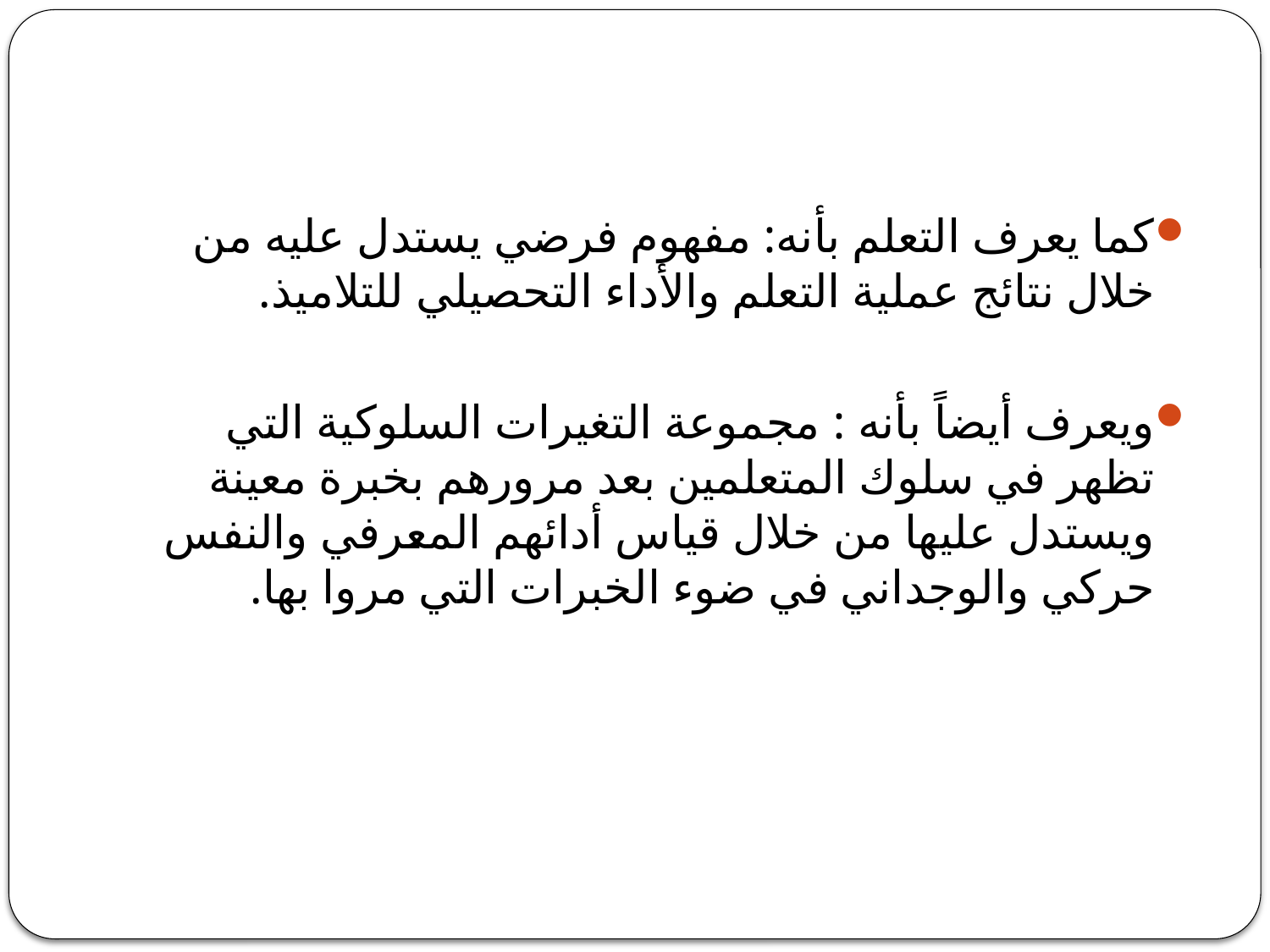

#
كما يعرف التعلم بأنه: مفهوم فرضي يستدل عليه من خلال نتائج عملية التعلم والأداء التحصيلي للتلاميذ.

ويعرف أيضاً بأنه : مجموعة التغيرات السلوكية التي تظهر في سلوك المتعلمين بعد مرورهم بخبرة معينة ويستدل عليها من خلال قياس أدائهم المعرفي والنفس حركي والوجداني في ضوء الخبرات التي مروا بها.